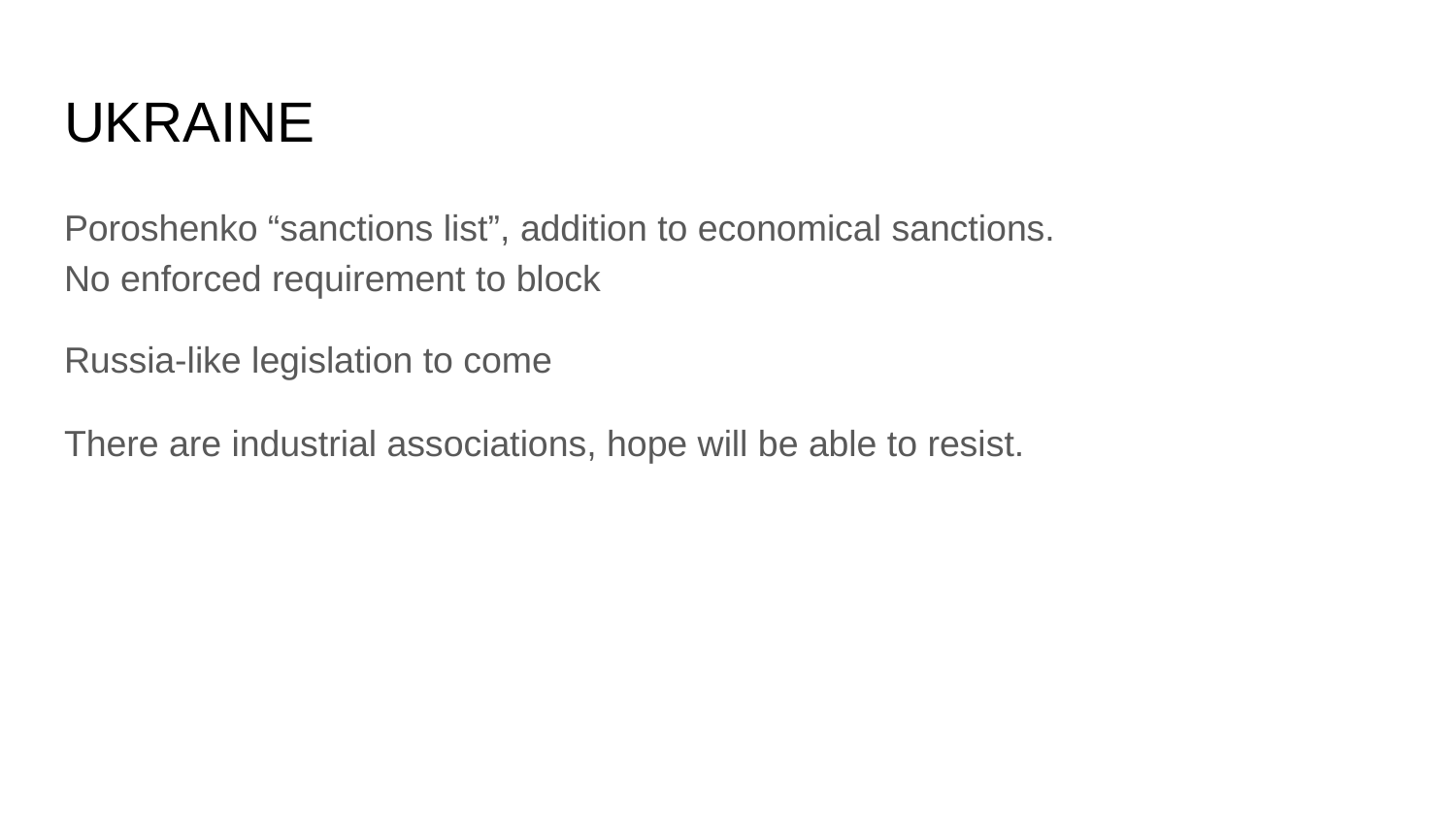

# UKRAINE
Poroshenko “sanctions list”, addition to economical sanctions.
No enforced requirement to block
Russia-like legislation to come
There are industrial associations, hope will be able to resist.